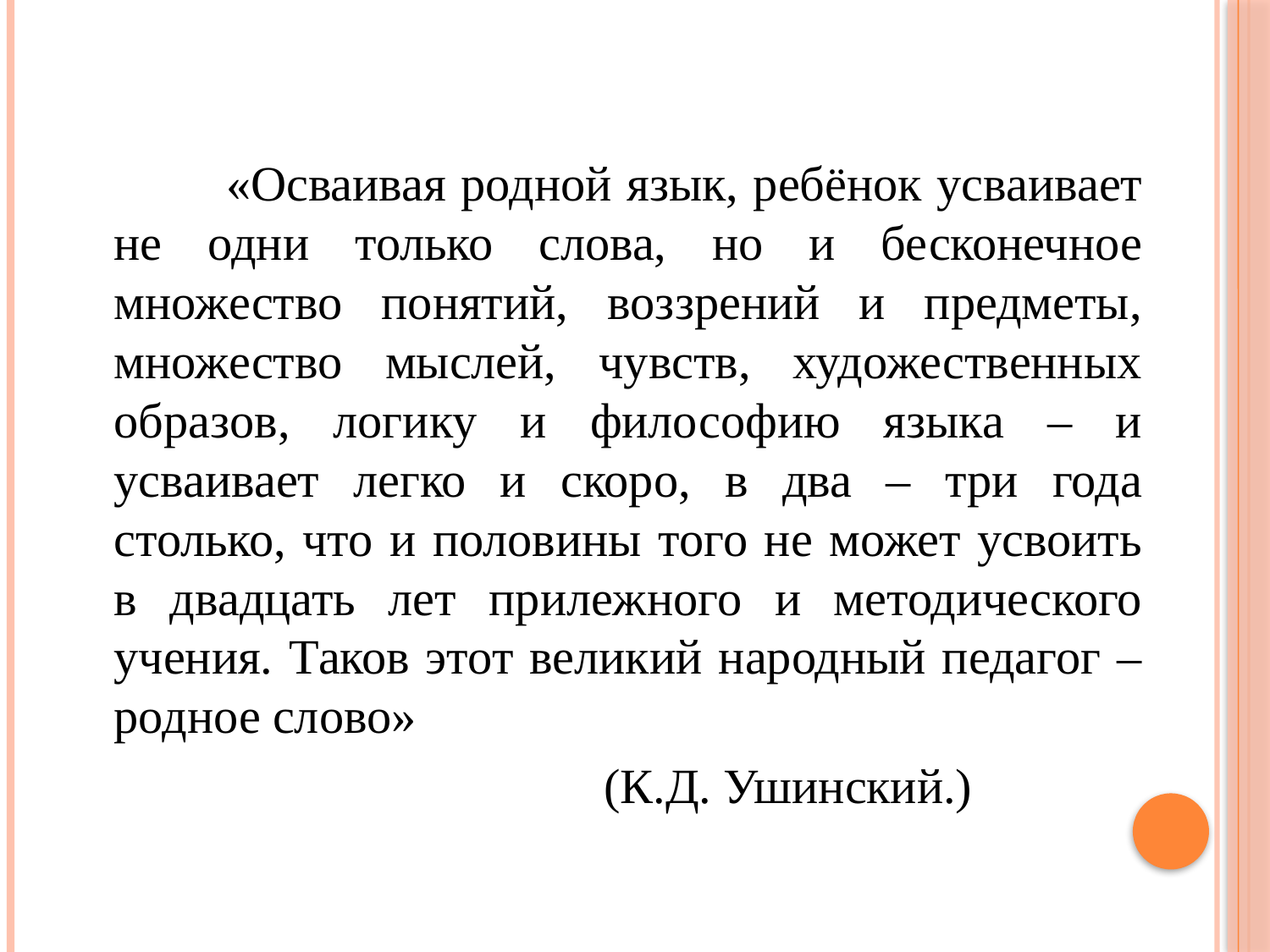

«Осваивая родной язык, ребёнок усваивает не одни только слова, но и бесконечное множество понятий, воззрений и предметы, множество мыслей, чувств, художественных образов, логику и философию языка – и усваивает легко и скоро, в два – три года столько, что и половины того не может усвоить в двадцать лет прилежного и методического учения. Таков этот великий народный педагог – родное слово»
                                           (К.Д. Ушинский.)